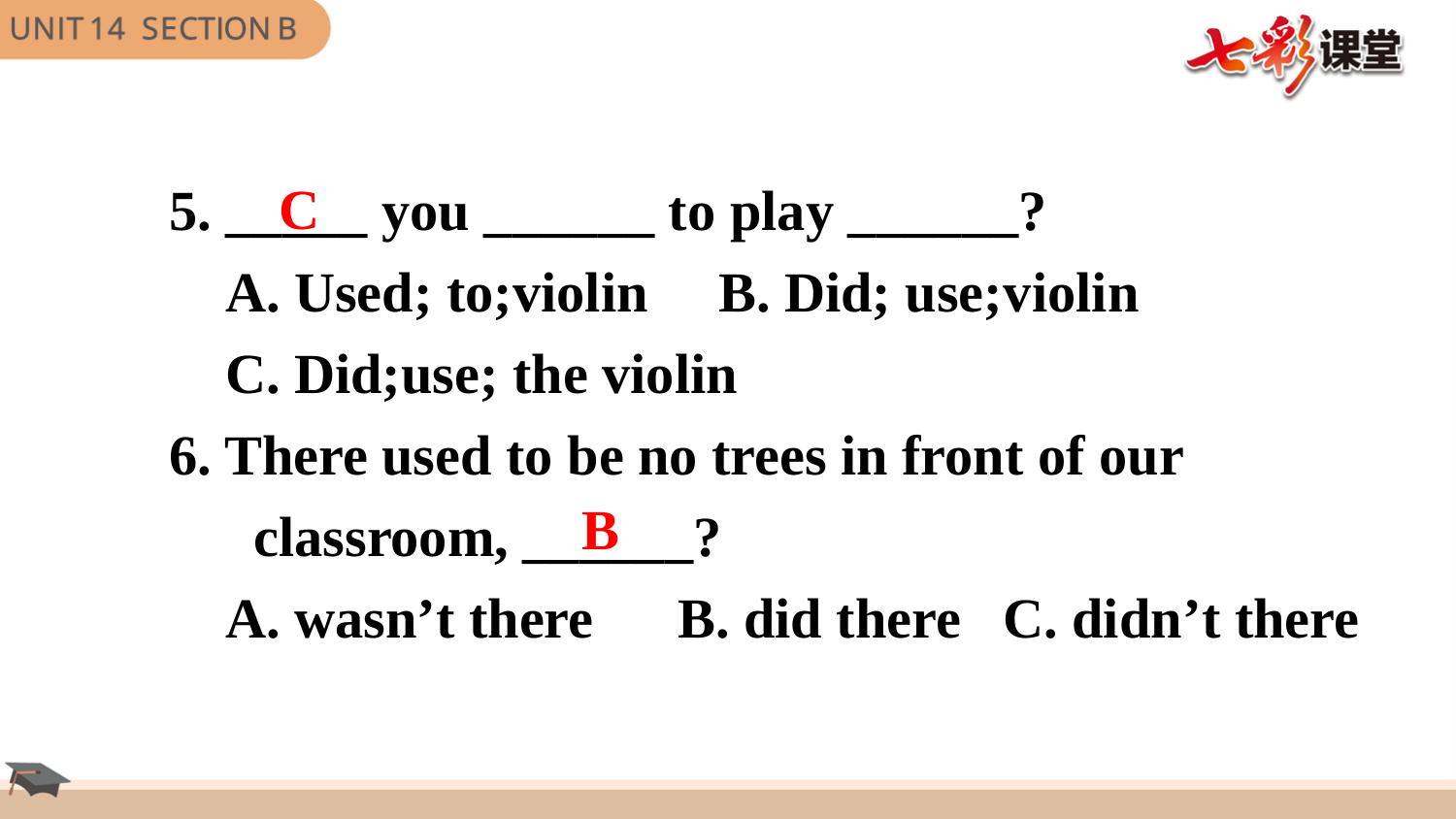

C
5. _____ you ______ to play ______?
    A. Used; to;violin     B. Did; use;violin
    C. Did;use; the violin
6. There used to be no trees in front of our
      classroom, ______?
    A. wasn’t there      B. did there   C. didn’t there
B